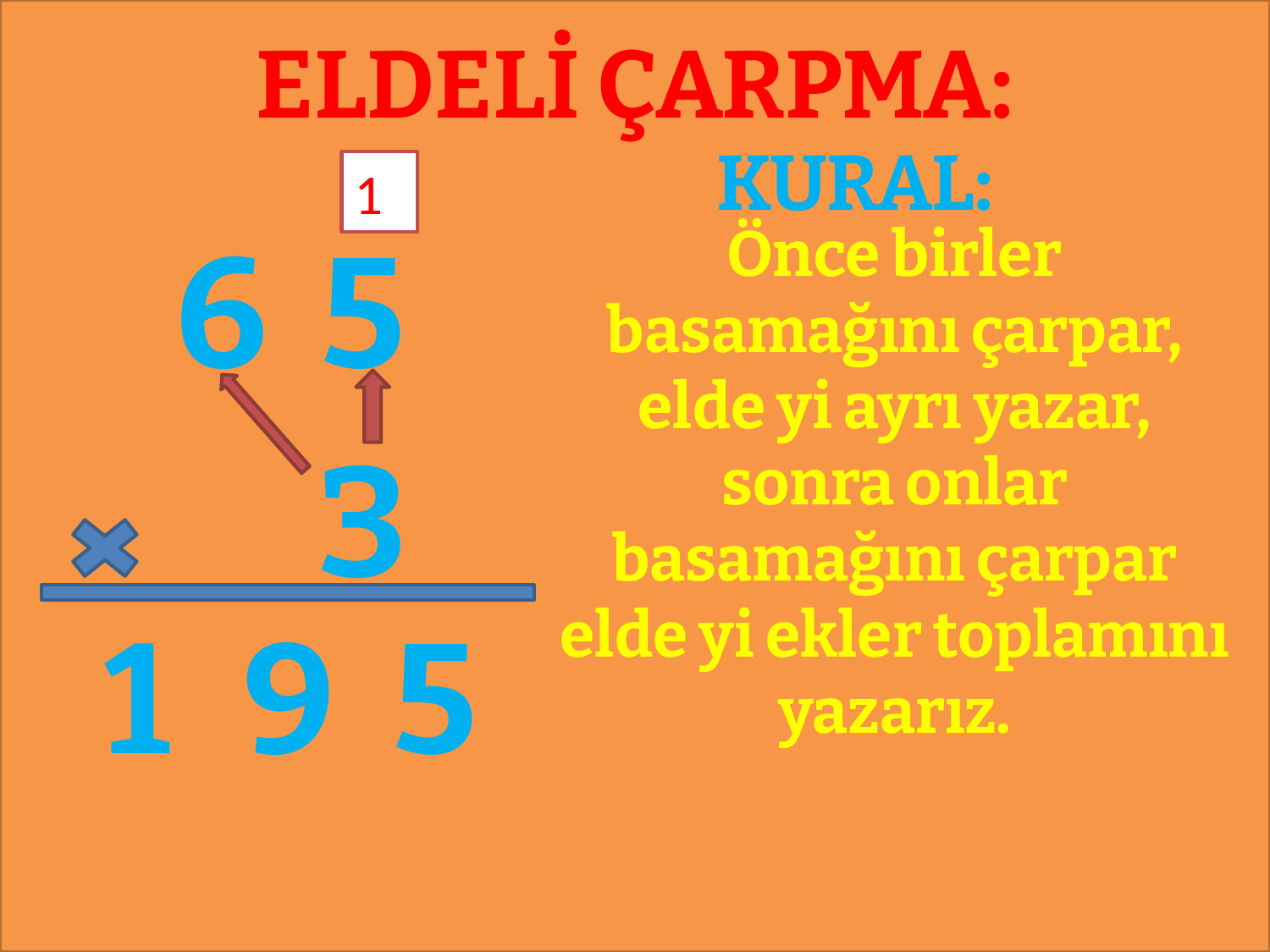

ELDELİ ÇARPMA:
KURAL:
1
6
5
Önce birler basamağını çarpar, elde yi ayrı yazar, sonra onlar basamağını çarpar elde yi ekler toplamını yazarız.
#

3

1
9
5